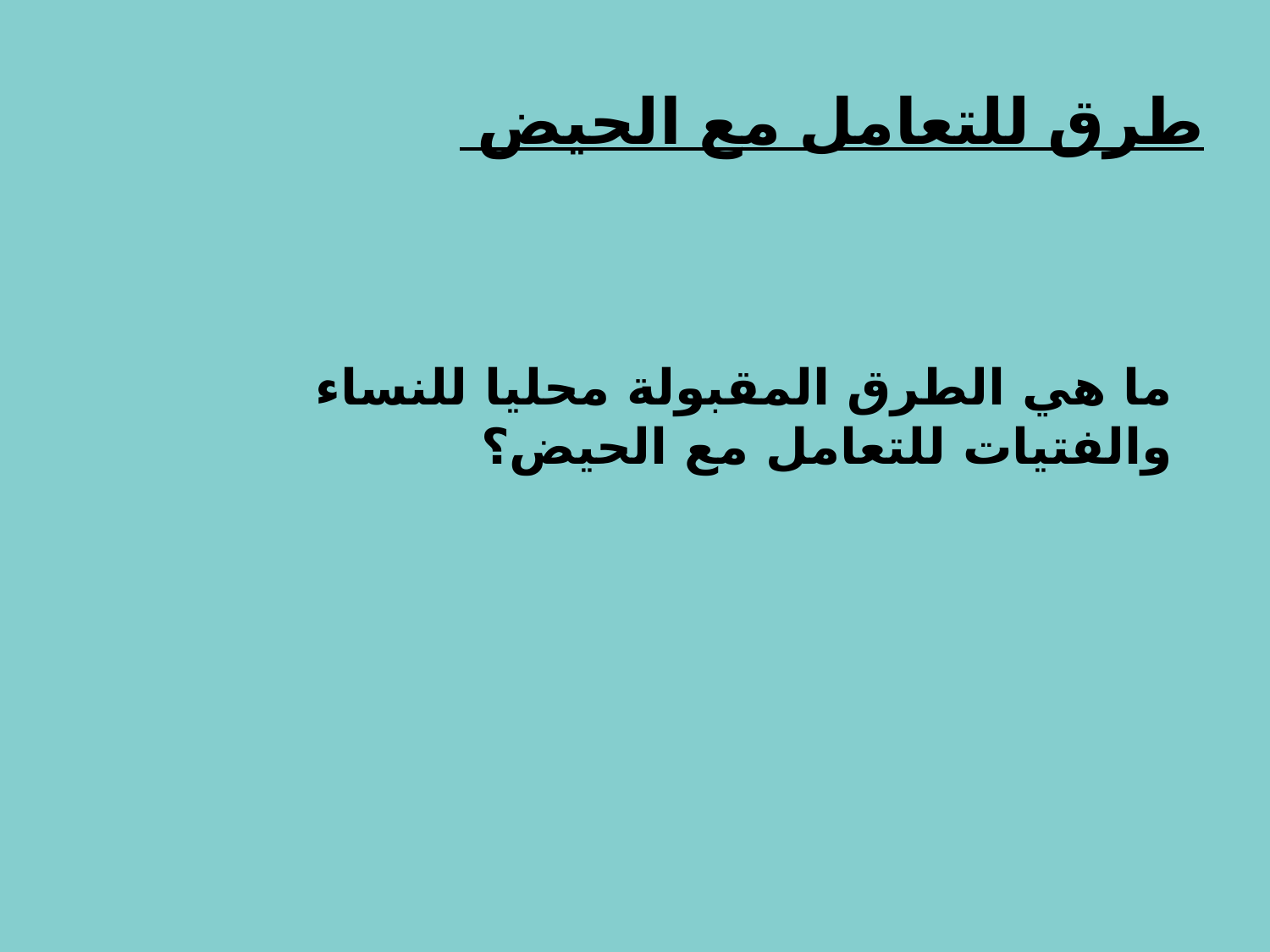

# طرق للتعامل مع الحيض
ما هي الطرق المقبولة محليا للنساء والفتيات للتعامل مع الحيض؟